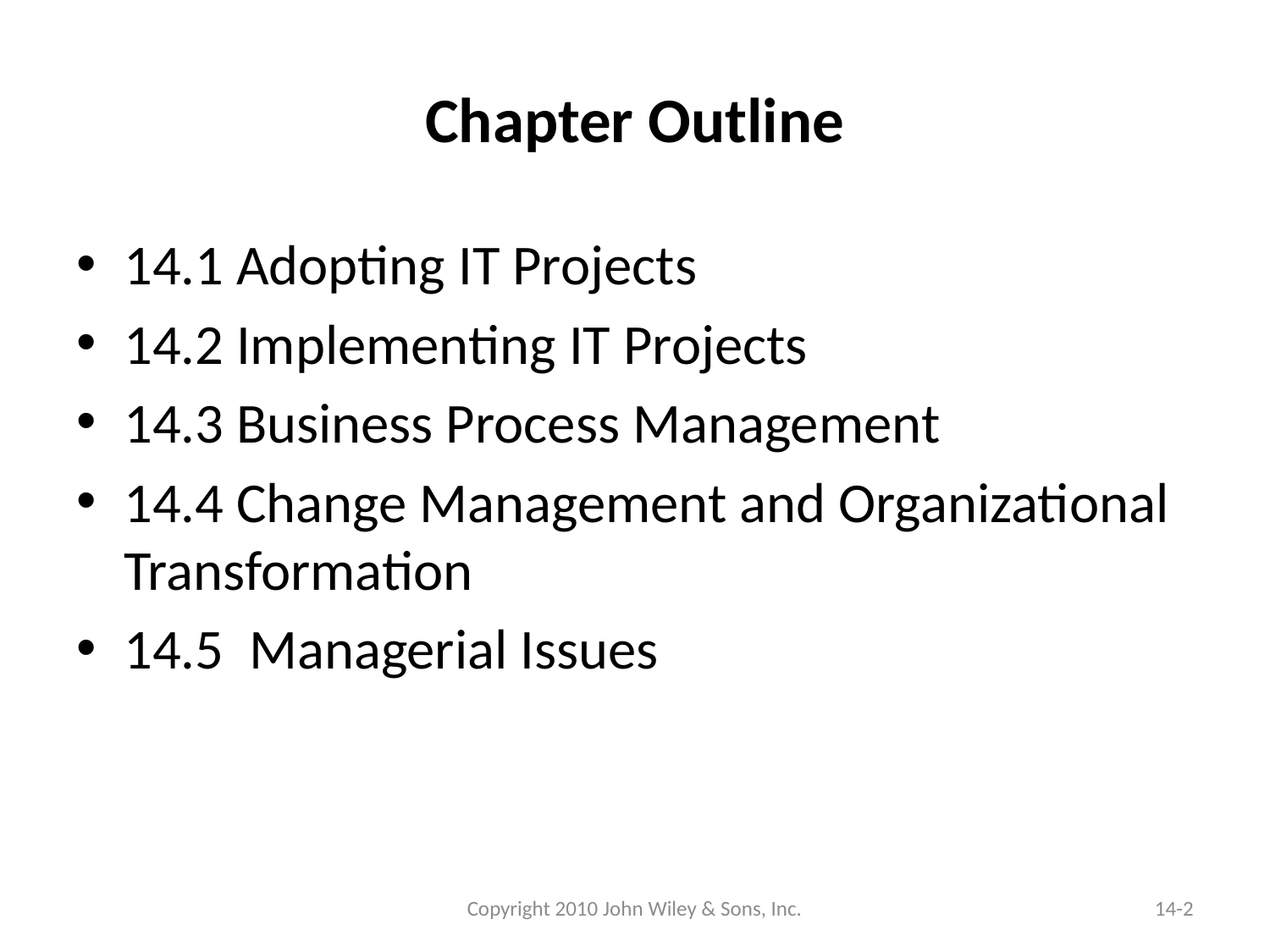

# Chapter Outline
14.1 Adopting IT Projects
14.2 Implementing IT Projects
14.3 Business Process Management
14.4 Change Management and Organizational Transformation
14.5  Managerial Issues
Copyright 2010 John Wiley & Sons, Inc.
14-2